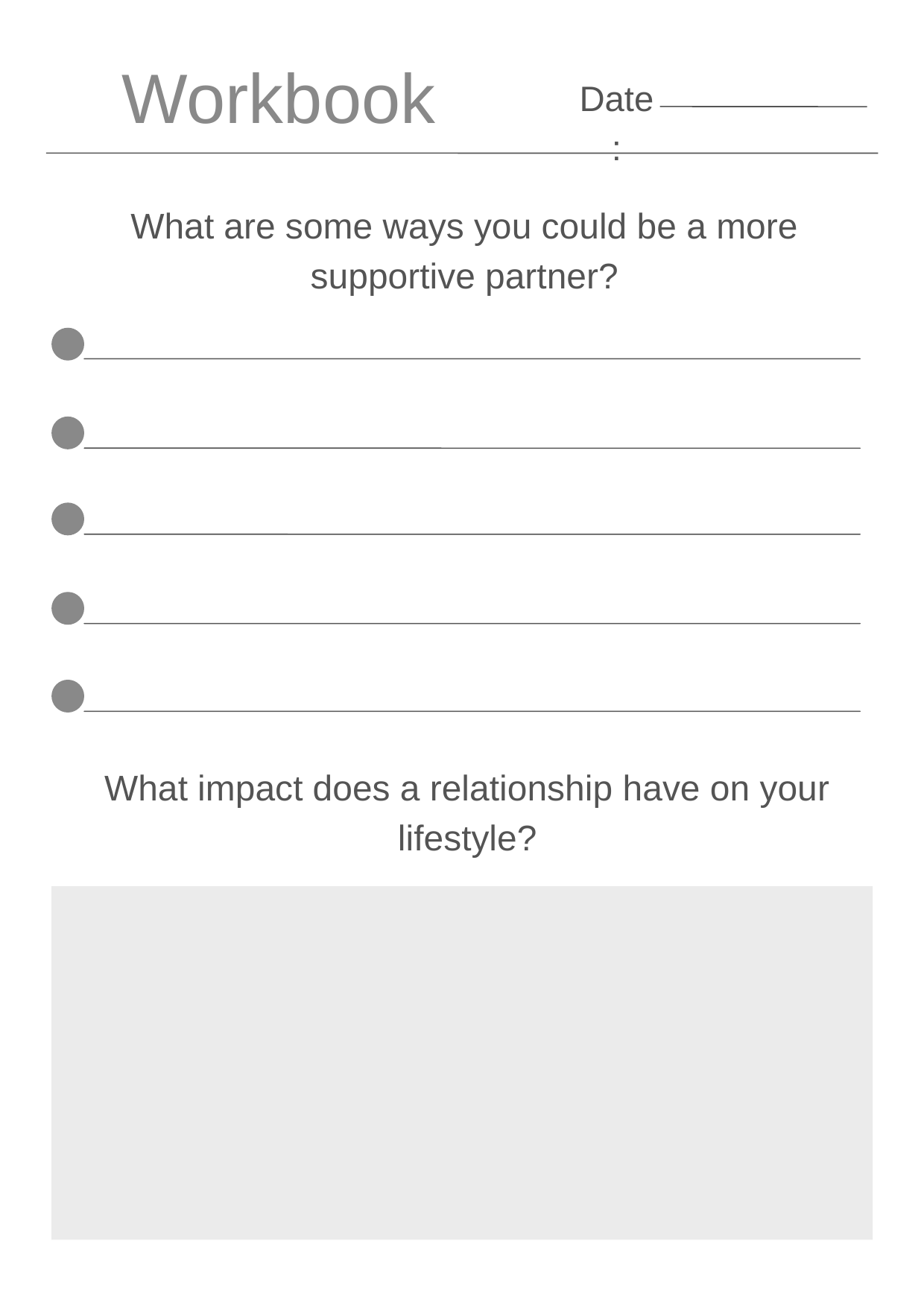

Workbook
Date:

What are some ways you could be a more supportive partner?

What impact does a relationship have on your lifestyle?